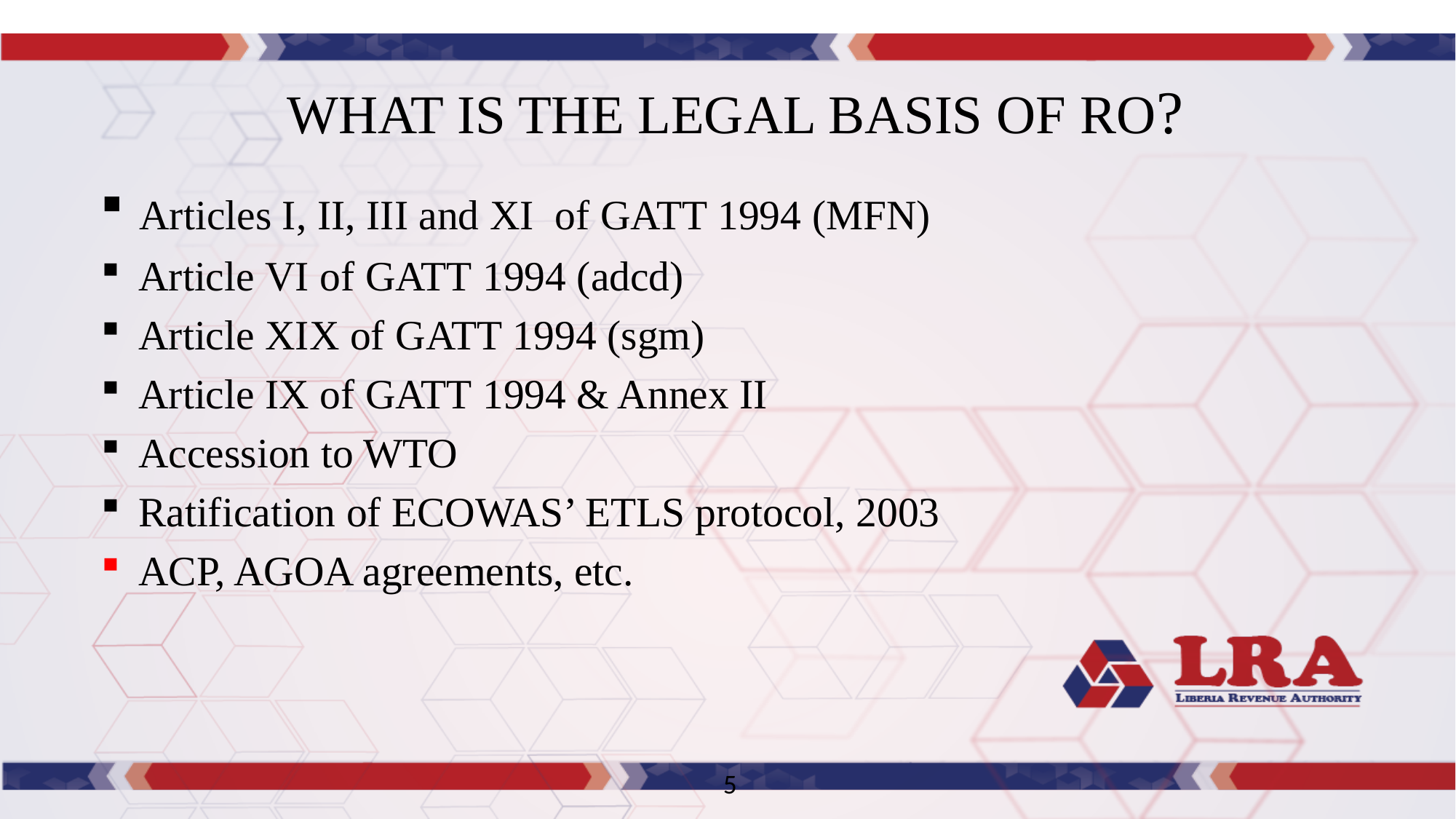

# WHAT IS THE LEGAL BASIS OF RO?
 Articles I, II, III and XI  of GATT 1994 (MFN)
 Article VI of GATT 1994 (adcd)
 Article XIX of GATT 1994 (sgm)
 Article IX of GATT 1994 & Annex II
 Accession to WTO
 Ratification of ECOWAS’ ETLS protocol, 2003
 ACP, AGOA agreements, etc.

5